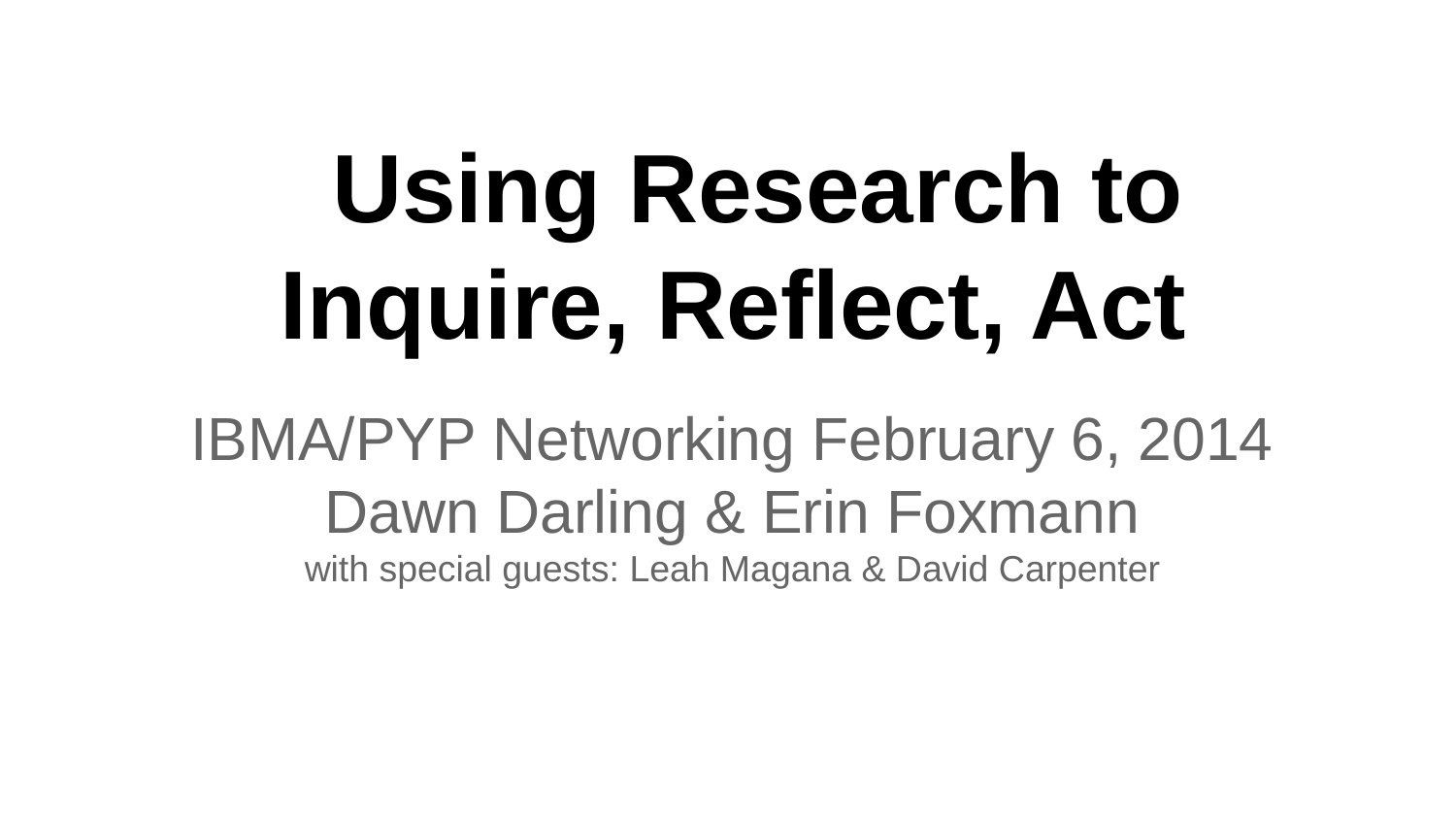

# Using Research to Inquire, Reflect, Act
IBMA/PYP Networking February 6, 2014
Dawn Darling & Erin Foxmann
with special guests: Leah Magana & David Carpenter